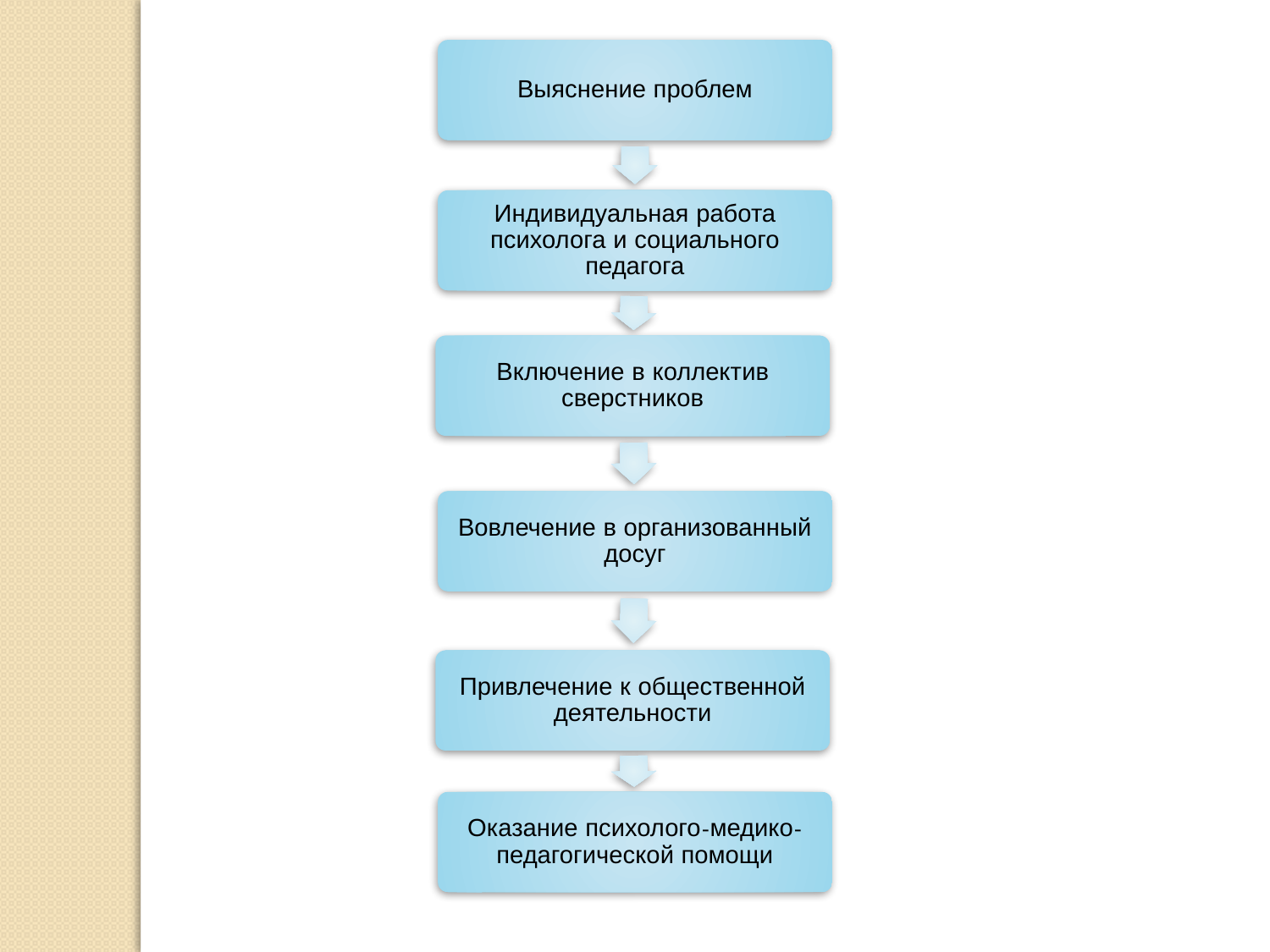

Выяснение проблем

Индивидуальная работа психолога и социального педагога

Включение в коллектив сверстников

Вовлечение в организованный досуг

Привлечение к общественной деятельности

Оказание психолого-медико-педагогической помощи